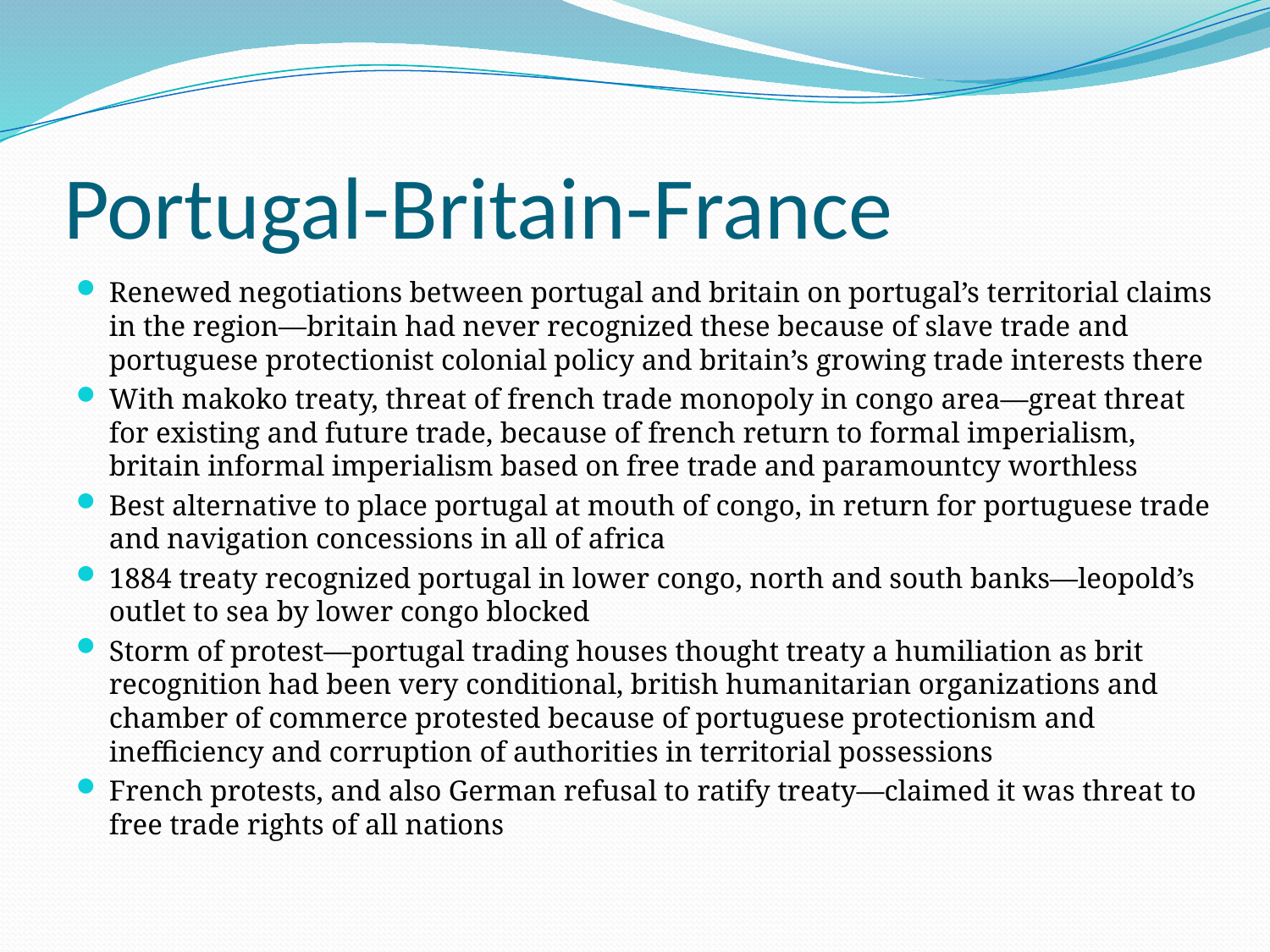

# Portugal-Britain-France
Renewed negotiations between portugal and britain on portugal’s territorial claims in the region—britain had never recognized these because of slave trade and portuguese protectionist colonial policy and britain’s growing trade interests there
With makoko treaty, threat of french trade monopoly in congo area—great threat for existing and future trade, because of french return to formal imperialism, britain informal imperialism based on free trade and paramountcy worthless
Best alternative to place portugal at mouth of congo, in return for portuguese trade and navigation concessions in all of africa
1884 treaty recognized portugal in lower congo, north and south banks—leopold’s outlet to sea by lower congo blocked
Storm of protest—portugal trading houses thought treaty a humiliation as brit recognition had been very conditional, british humanitarian organizations and chamber of commerce protested because of portuguese protectionism and inefficiency and corruption of authorities in territorial possessions
French protests, and also German refusal to ratify treaty—claimed it was threat to free trade rights of all nations